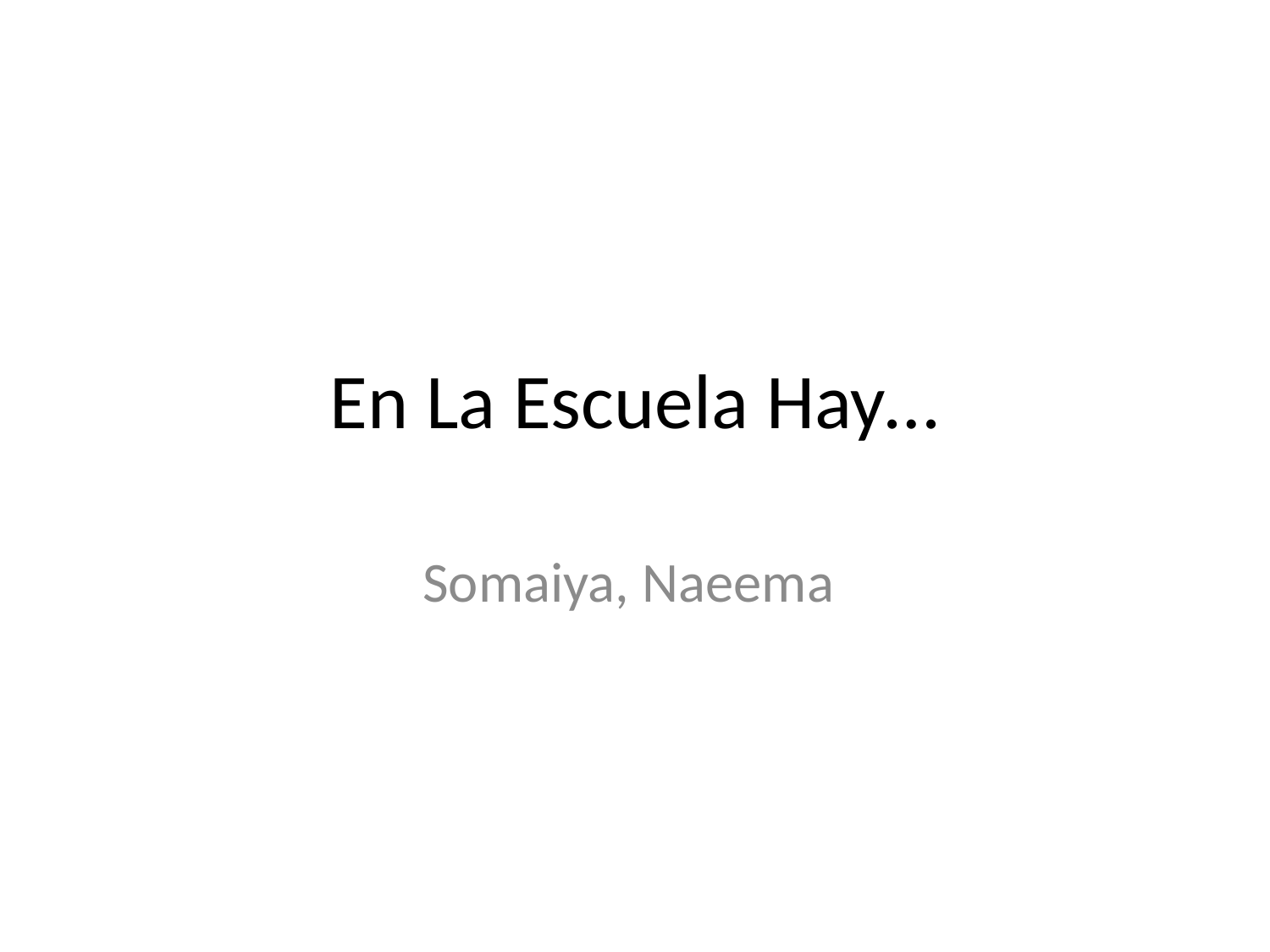

# En La Escuela Hay…
Somaiya, Naeema